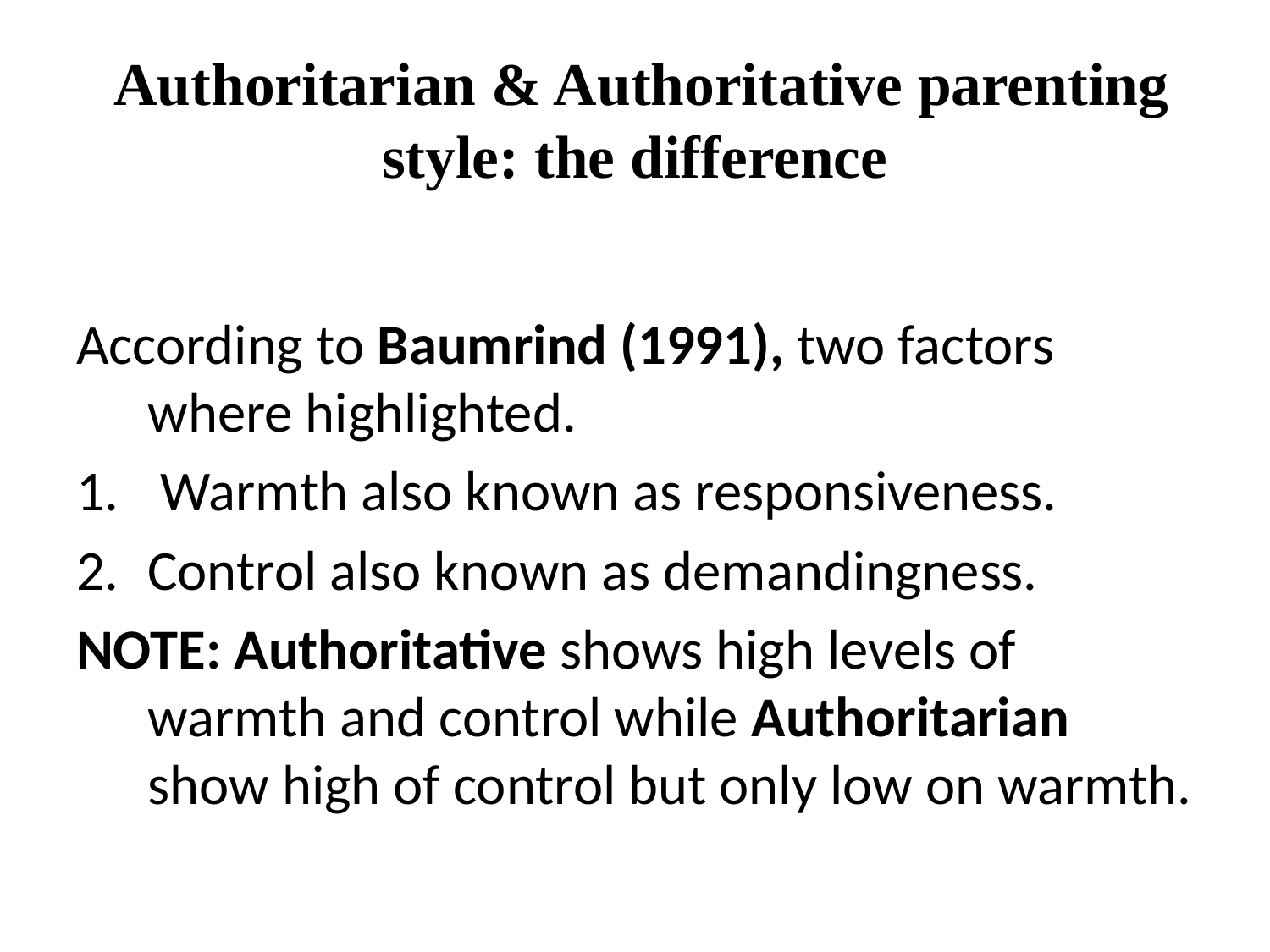

# Authoritarian & Authoritative parenting style: the difference

According to Baumrind (1991), two factors where highlighted.
 Warmth also known as responsiveness.
Control also known as demandingness.
NOTE: Authoritative shows high levels of warmth and control while Authoritarian show high of control but only low on warmth.